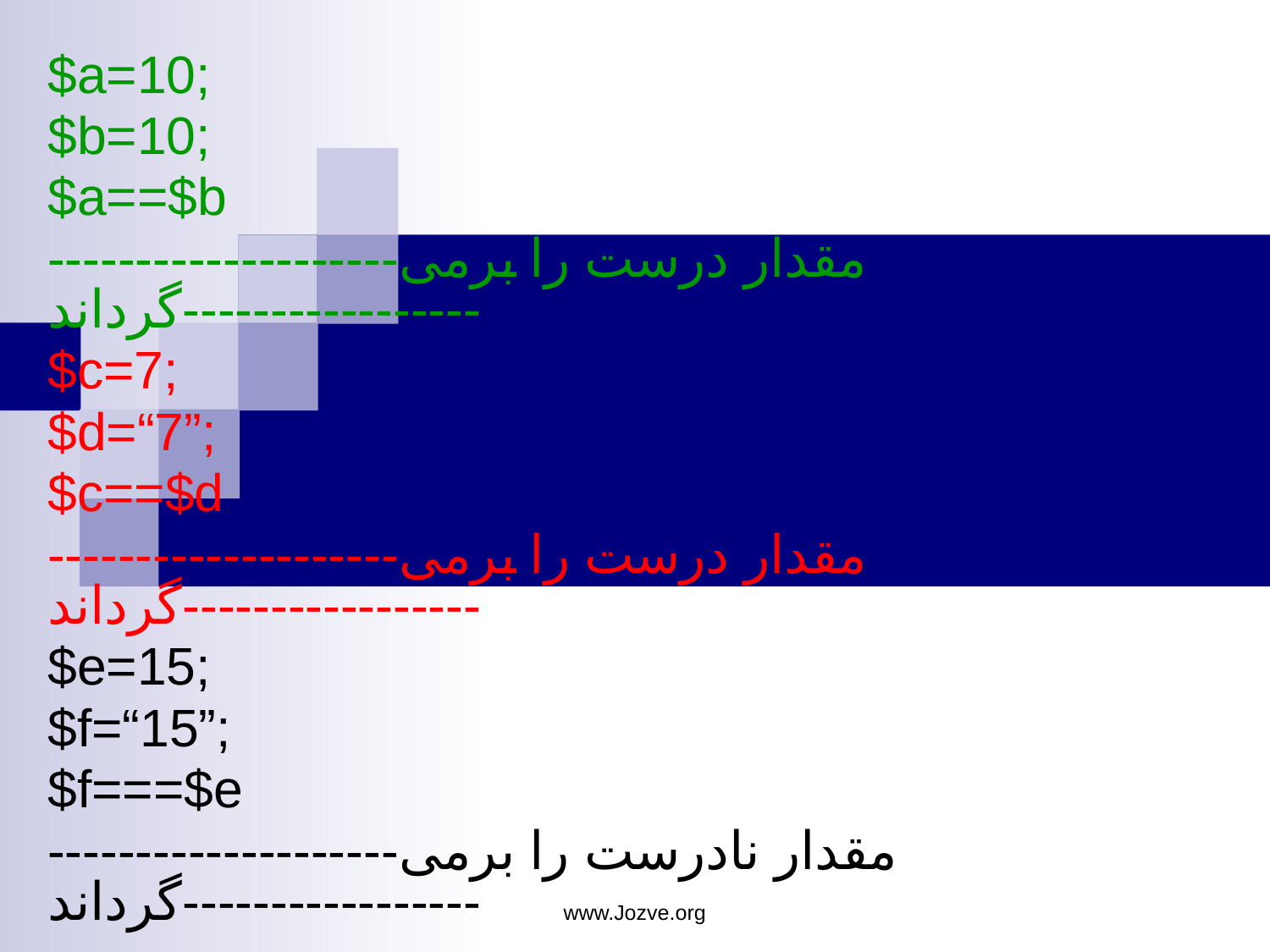

$a=10;
$b=10;
$a==$b
--------------------مقدار درست را برمی گرداند-----------------
$c=7;
$d=“7”;
$c==$d
--------------------مقدار درست را برمی گرداند-----------------
$e=15;
$f=“15”;
$f===$e
--------------------مقدار نادرست را برمی گرداند-----------------
www.Jozve.org